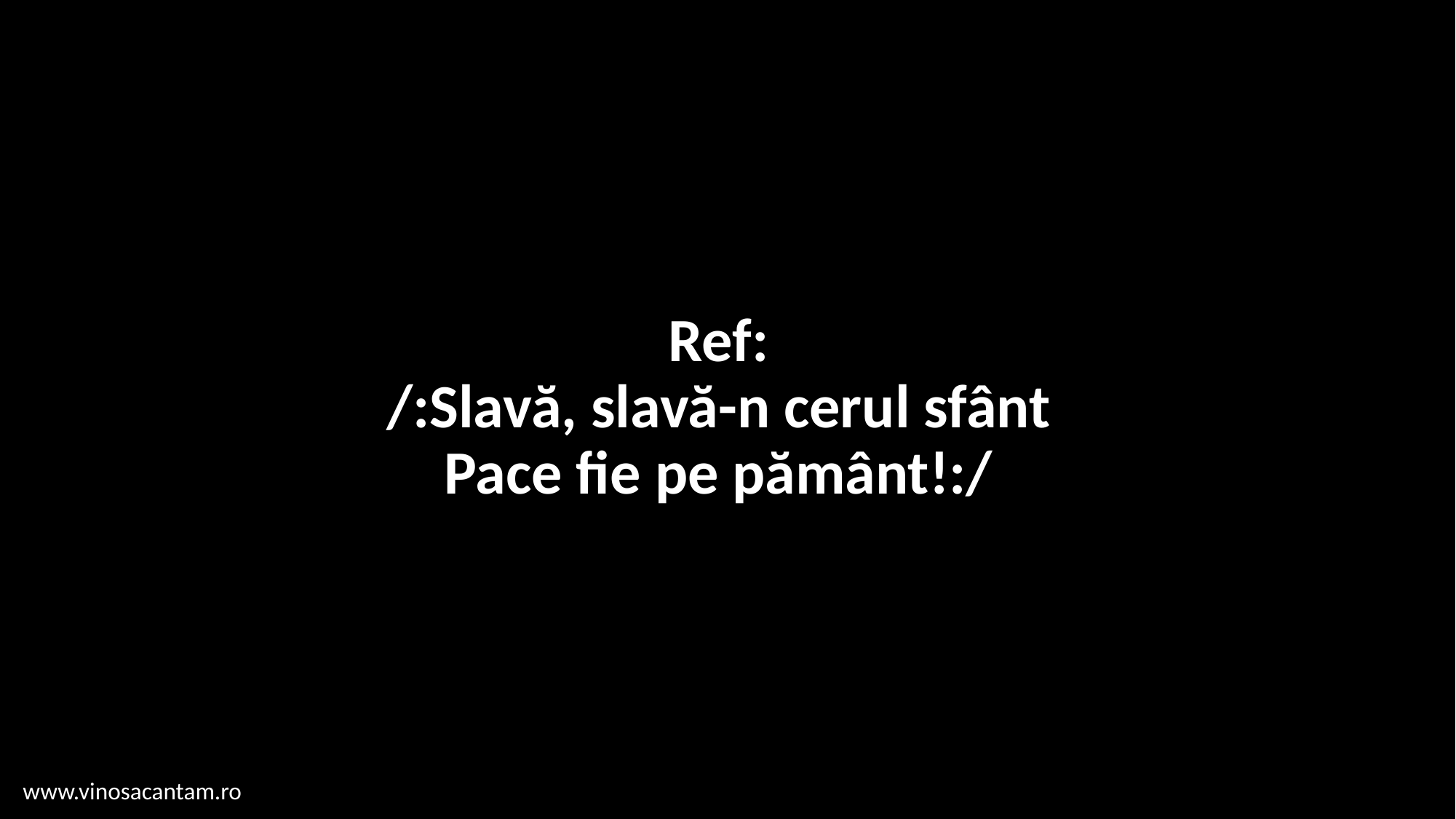

# Ref: /:Slavă, slavă-n cerul sfânt Pace fie pe pământ!:/
www.vinosacantam.ro